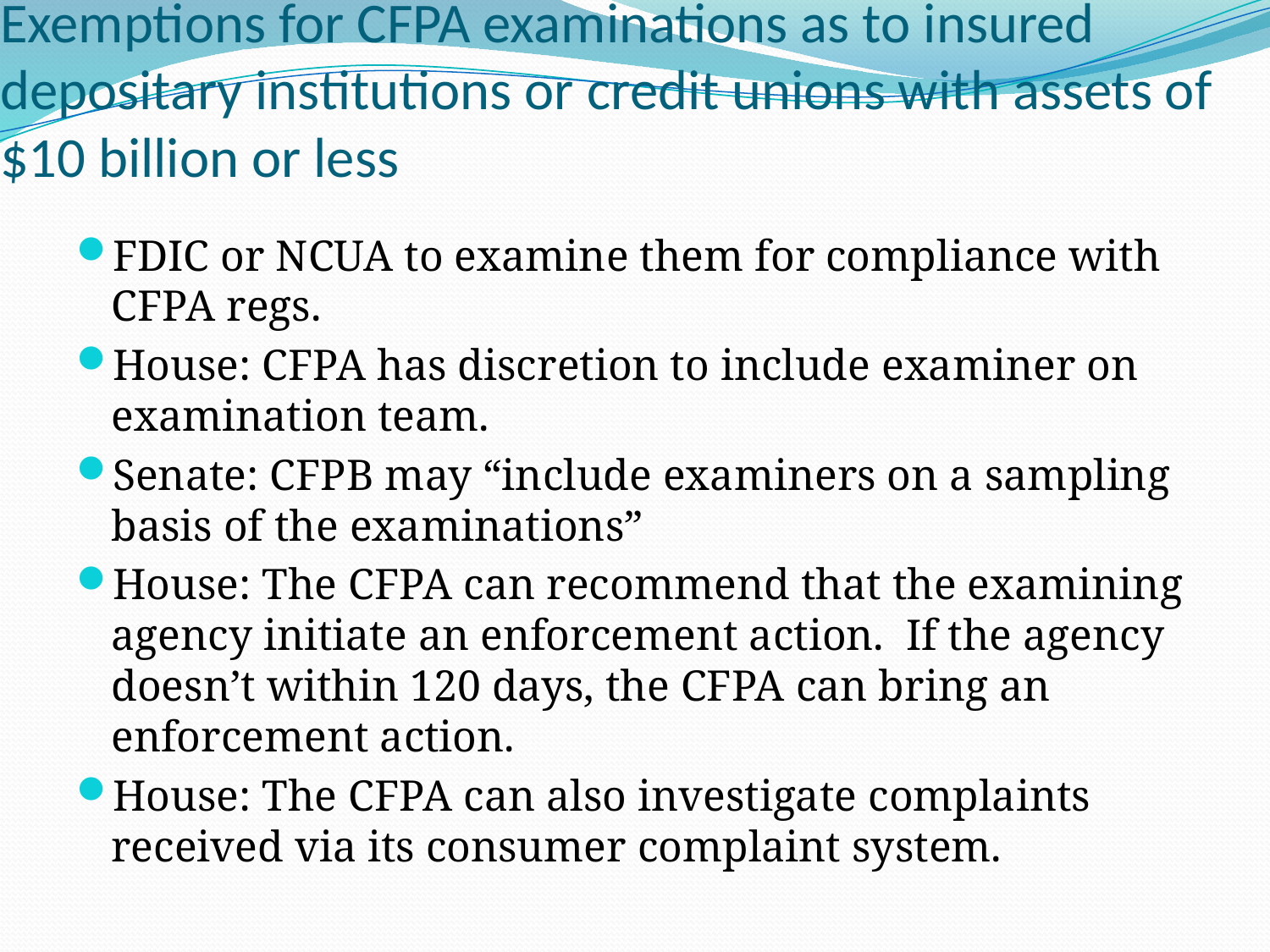

Exemptions for CFPA examinations as to insured depositary institutions or credit unions with assets of $10 billion or less
FDIC or NCUA to examine them for compliance with CFPA regs.
House: CFPA has discretion to include examiner on examination team.
Senate: CFPB may “include examiners on a sampling basis of the examinations”
House: The CFPA can recommend that the examining agency initiate an enforcement action.  If the agency doesn’t within 120 days, the CFPA can bring an enforcement action.
House: The CFPA can also investigate complaints received via its consumer complaint system.